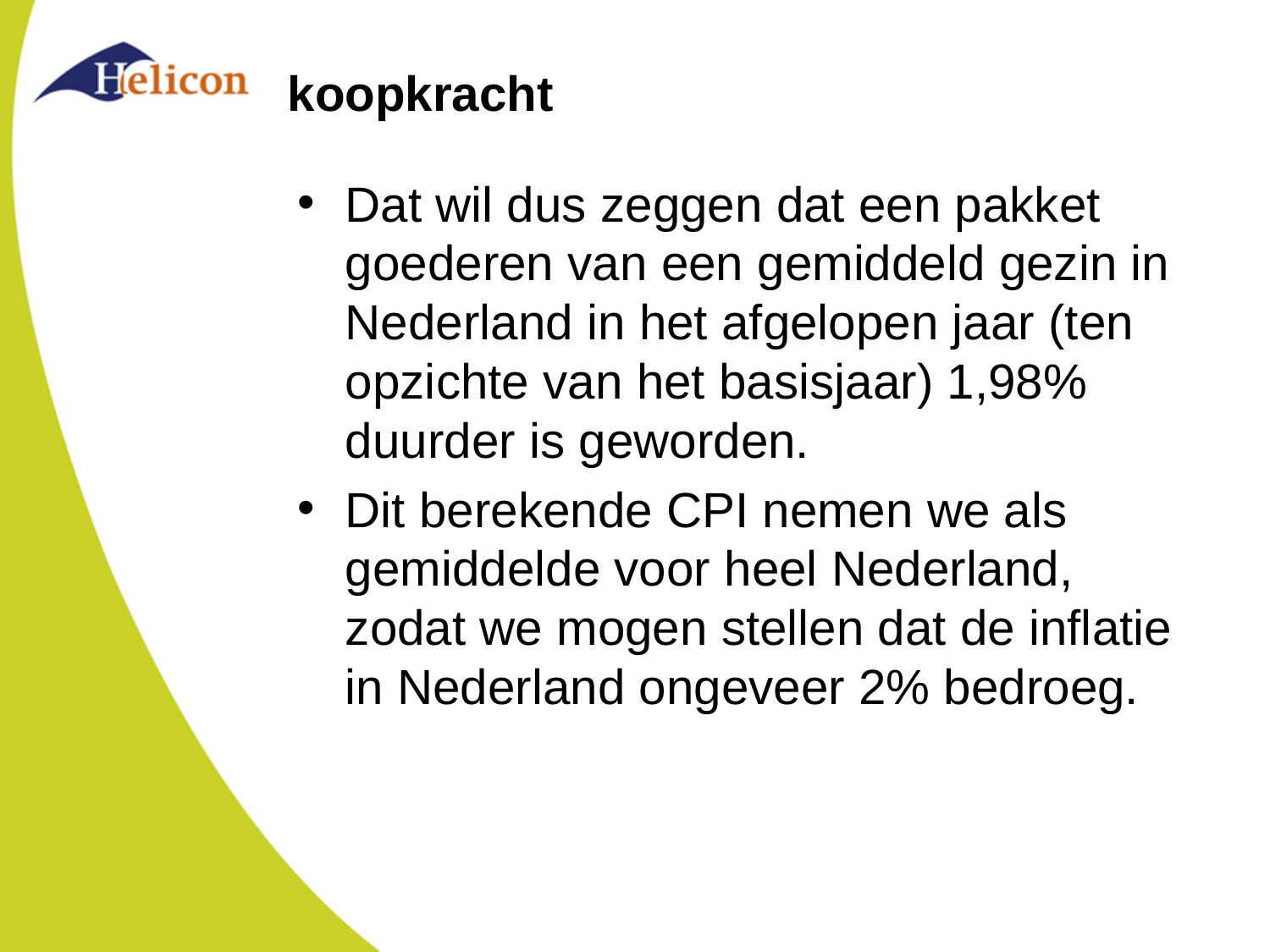

# koopkracht
Dat wil dus zeggen dat een pakket goederen van een gemiddeld gezin in Nederland in het afgelopen jaar (ten opzichte van het basisjaar) 1,98% duurder is geworden.
Dit berekende CPI nemen we als gemiddelde voor heel Nederland, zodat we mogen stellen dat de inflatie in Nederland ongeveer 2% bedroeg.